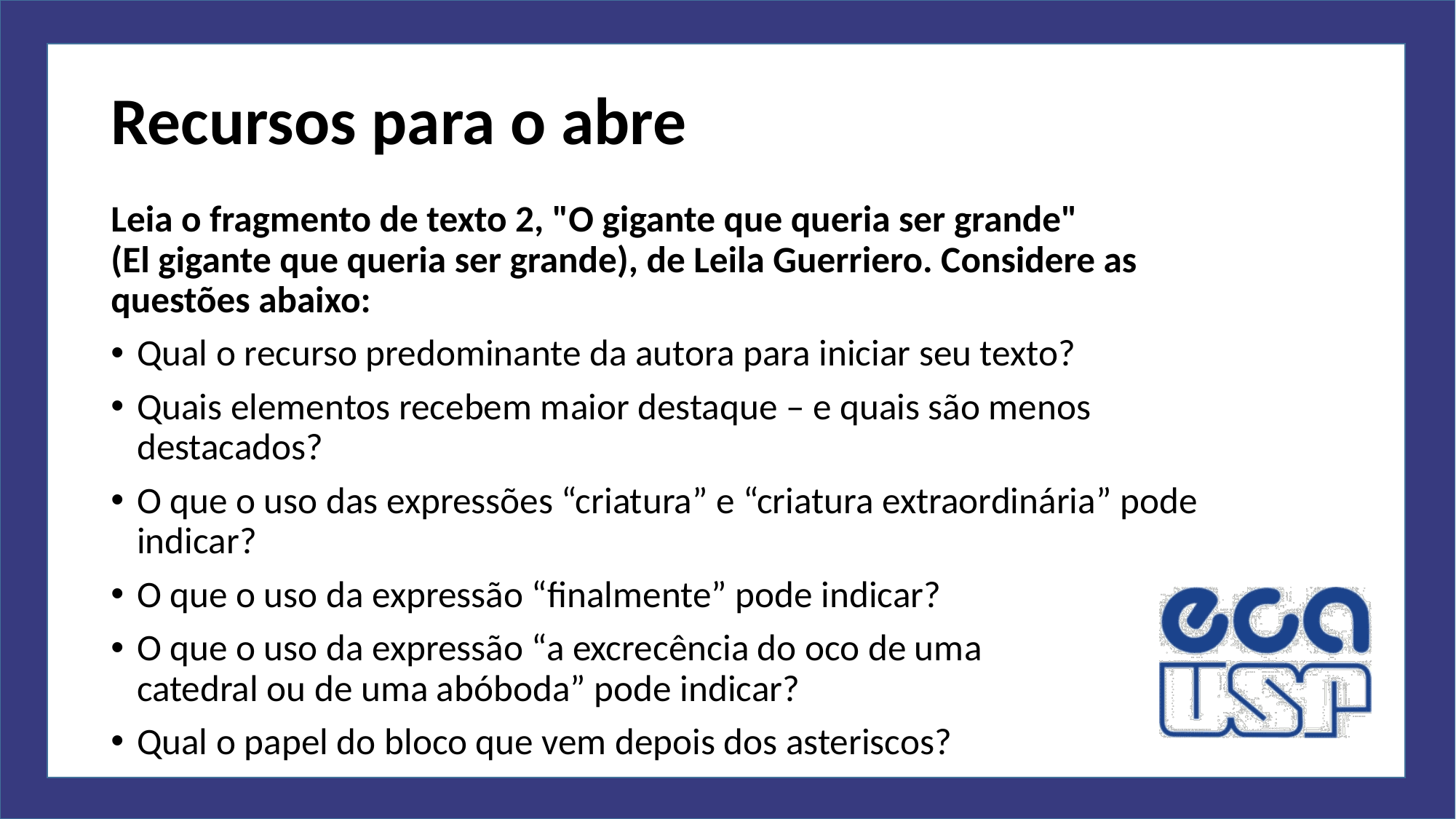

# Recursos para o abre
Leia o fragmento de texto 2, "O gigante que queria ser grande"
(El gigante que queria ser grande), de Leila Guerriero. Considere as questões abaixo:
Qual o recurso predominante da autora para iniciar seu texto?
Quais elementos recebem maior destaque – e quais são menos destacados?
O que o uso das expressões “criatura” e “criatura extraordinária” pode indicar?
O que o uso da expressão “finalmente” pode indicar?
O que o uso da expressão “a excrecência do oco de uma
catedral ou de uma abóboda” pode indicar?
Qual o papel do bloco que vem depois dos asteriscos?